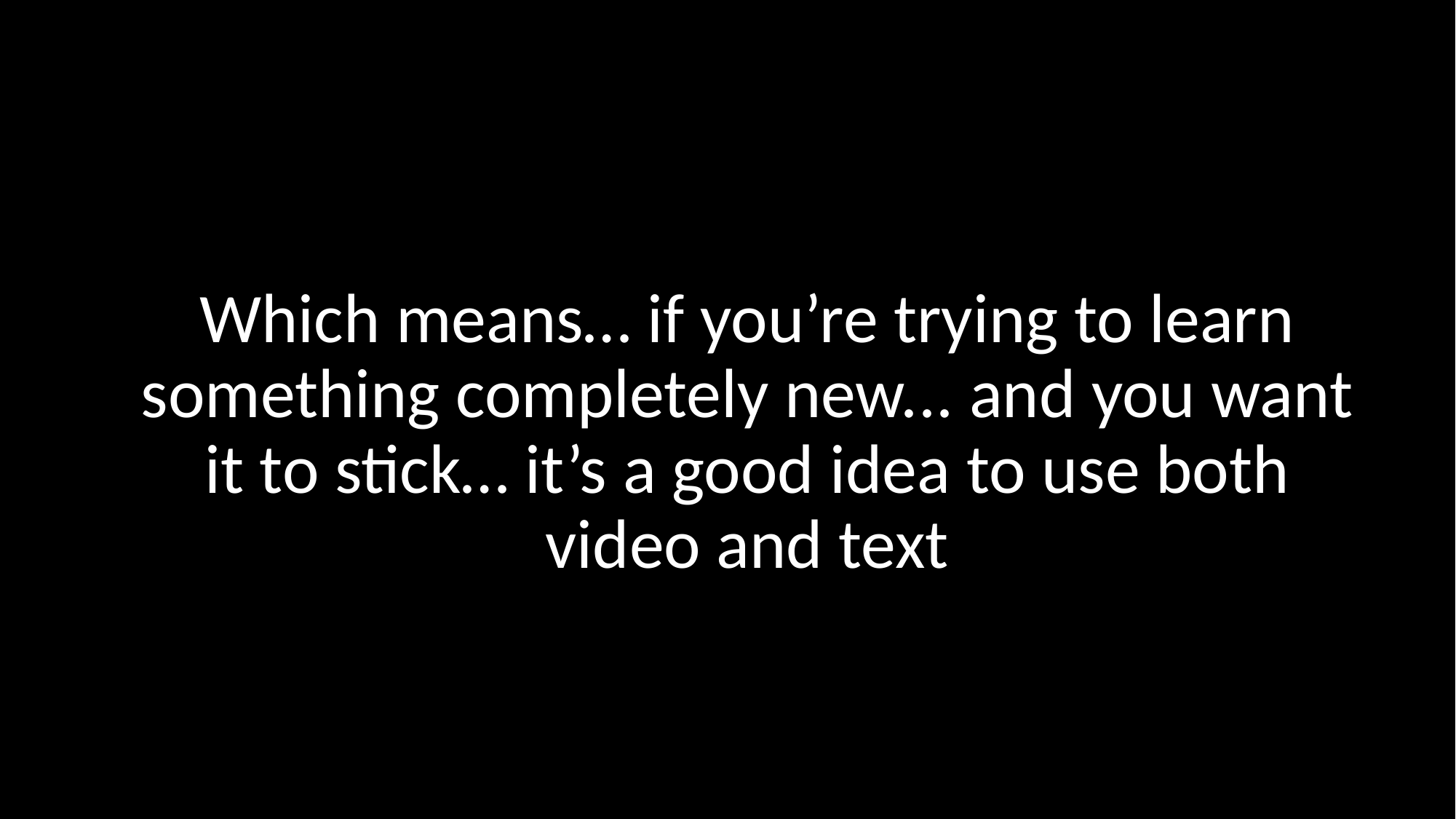

Which means… if you’re trying to learn something completely new... and you want it to stick… it’s a good idea to use both video and text